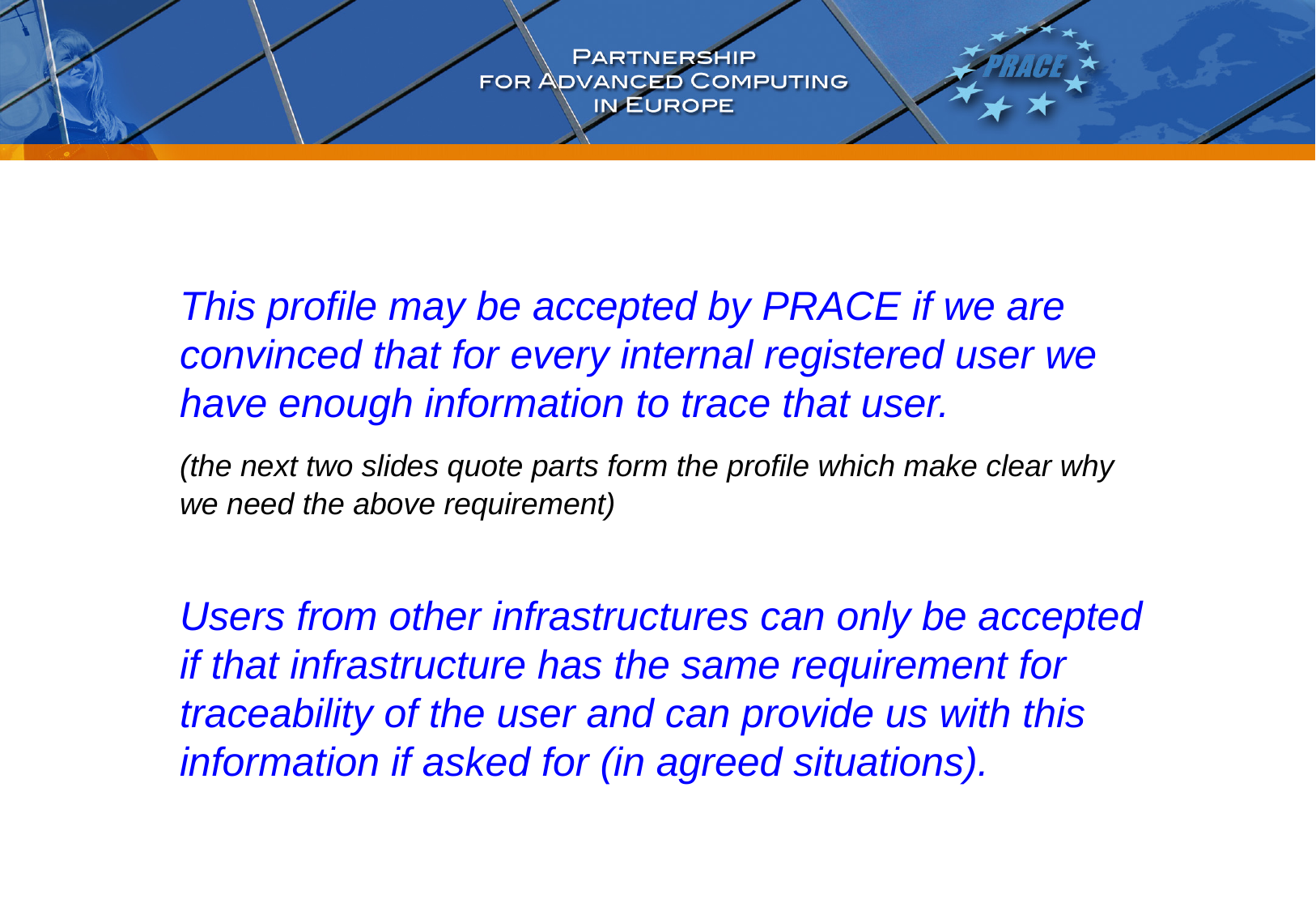

This profile may be accepted by PRACE if we are convinced that for every internal registered user we have enough information to trace that user.
	(the next two slides quote parts form the profile which make clear why we need the above requirement)

	Users from other infrastructures can only be accepted if that infrastructure has the same requirement for traceability of the user and can provide us with this information if asked for (in agreed situations).